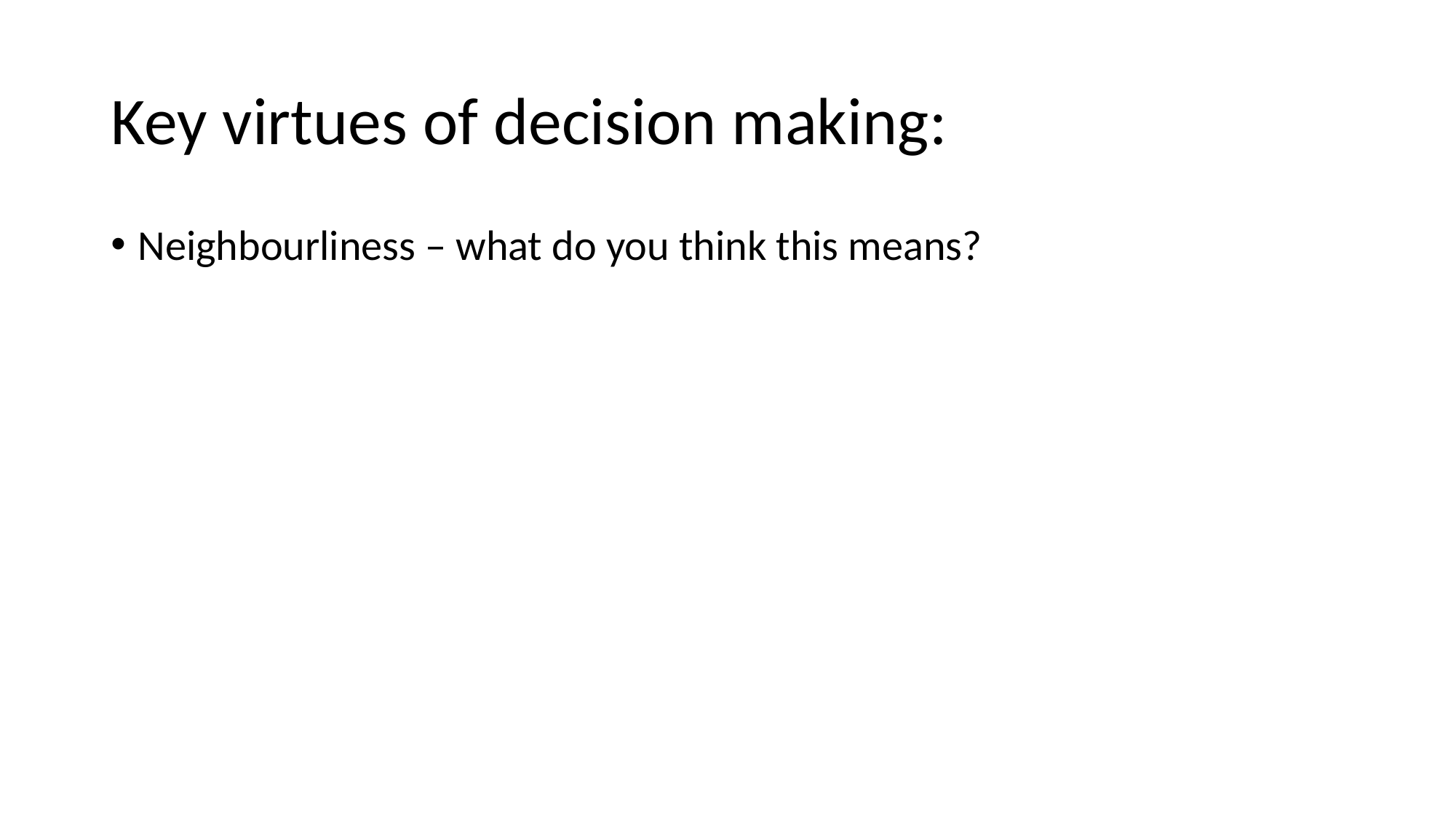

# Key virtues of decision making:
Neighbourliness – what do you think this means?